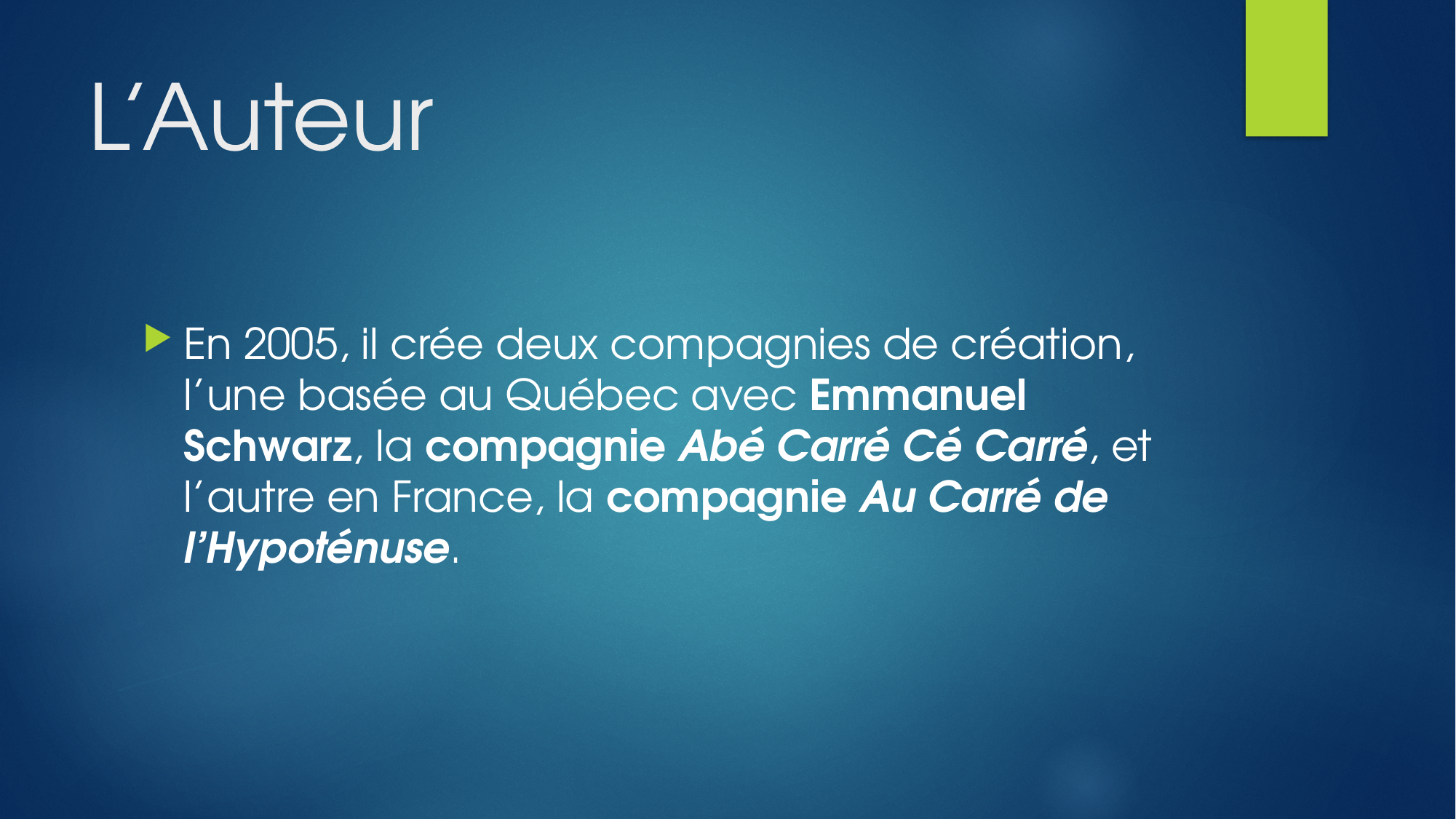

# L’Auteur

En 2005, il crée deux compagnies de création, l’une basée au Québec avec Emmanuel Schwarz, la compagnie Abé Carré Cé Carré, et l’autre en France, la compagnie Au Carré de l’Hypoténuse.